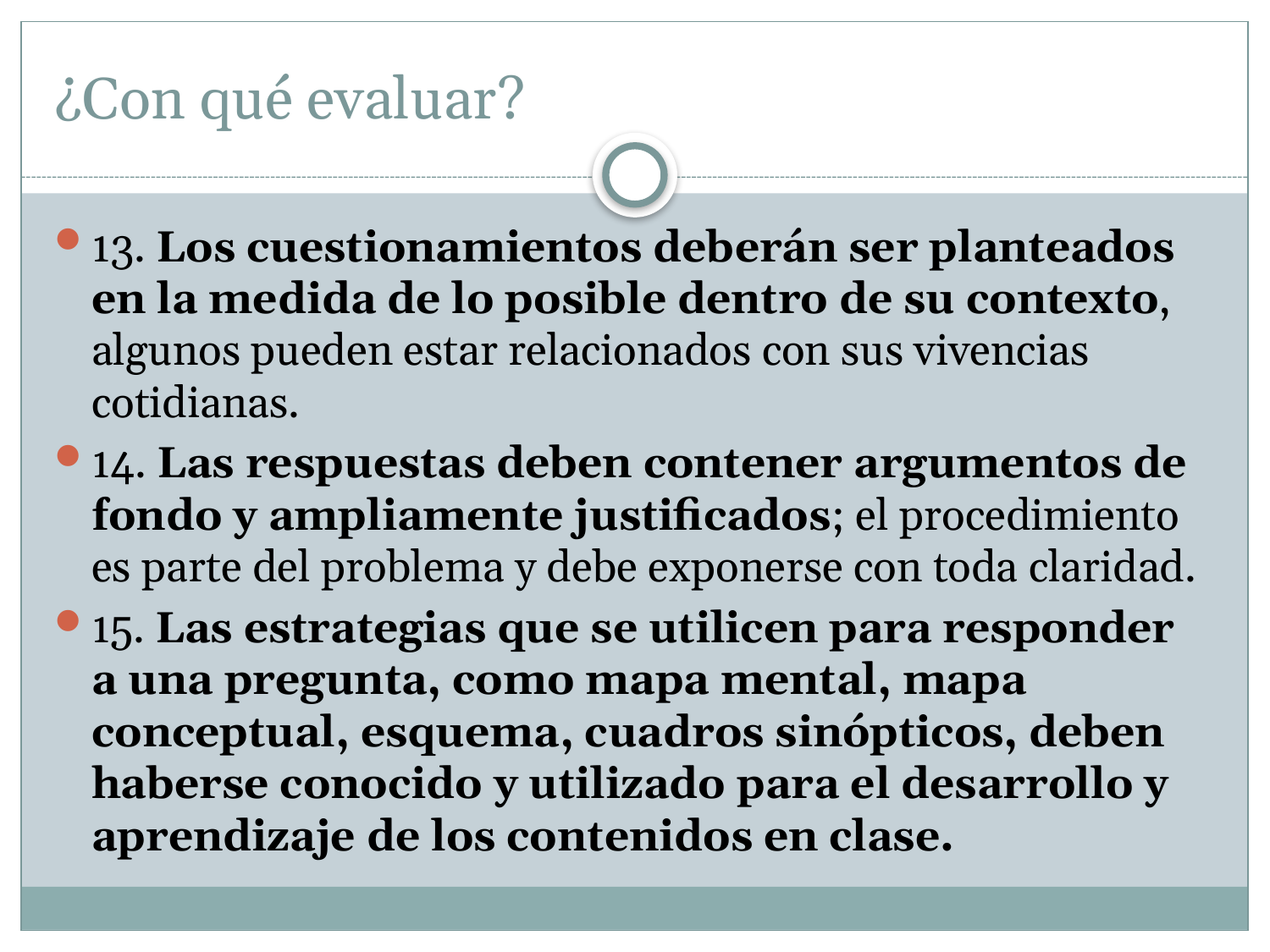

# ¿Con qué evaluar?
13. Los cuestionamientos deberán ser planteados en la medida de lo posible dentro de su contexto, algunos pueden estar relacionados con sus vivencias cotidianas.
14. Las respuestas deben contener argumentos de fondo y ampliamente justificados; el procedimiento es parte del problema y debe exponerse con toda claridad.
15. Las estrategias que se utilicen para responder a una pregunta, como mapa mental, mapa conceptual, esquema, cuadros sinópticos, deben haberse conocido y utilizado para el desarrollo y aprendizaje de los contenidos en clase.